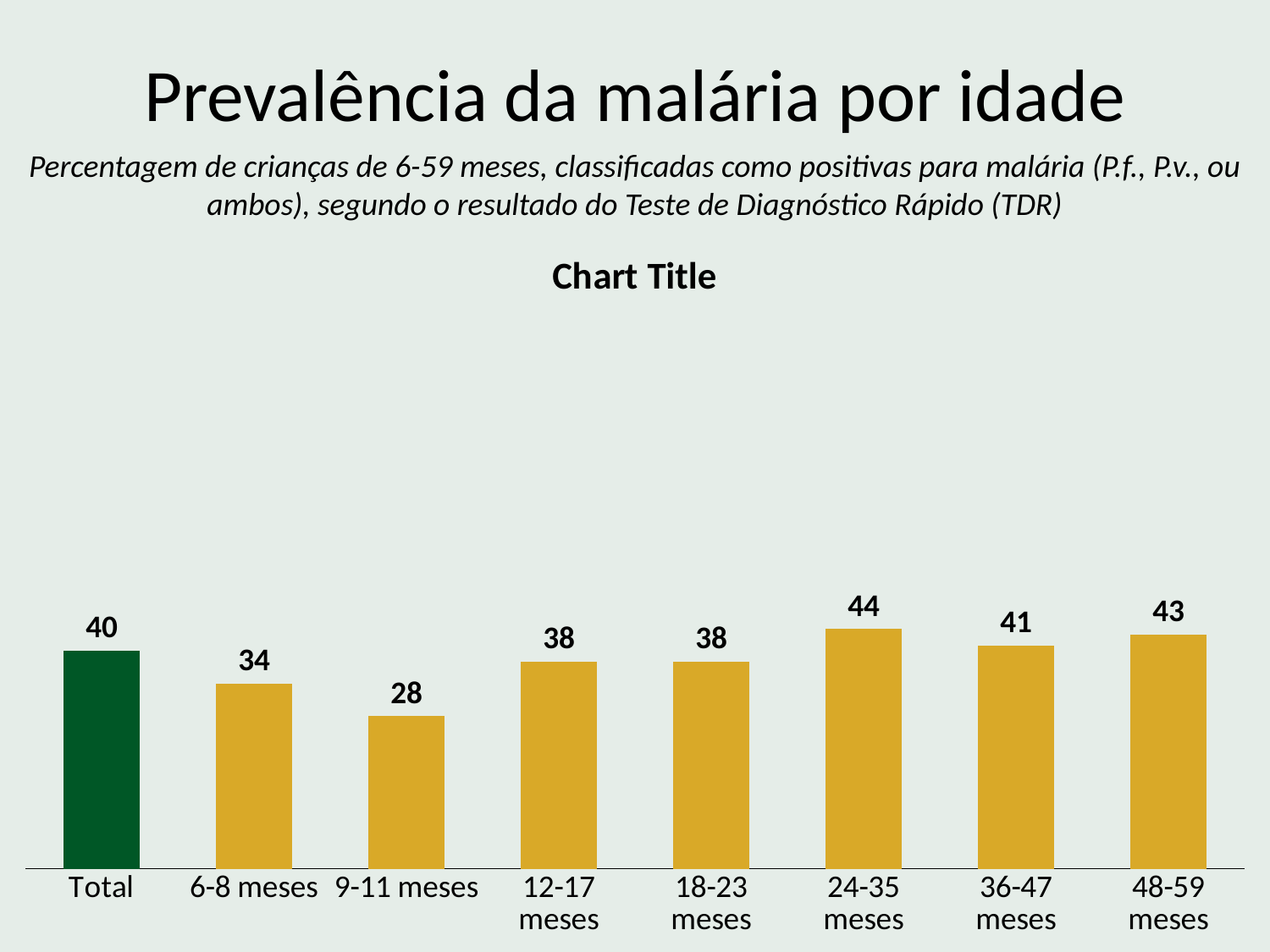

Prevalência da malária por idade
Percentagem de crianças de 6-59 meses, classificadas como positivas para malária (P.f., P.v., ou ambos), segundo o resultado do Teste de Diagnóstico Rápido (TDR)

### Chart:

| Category |  |
|---|---|
| Total | 40.0 |
| 6-8 meses | 34.0 |
| 9-11 meses | 28.0 |
| 12-17 meses | 38.0 |
| 18-23 meses | 38.0 |
| 24-35 meses | 44.0 |
| 36-47 meses | 41.0 |
| 48-59 meses | 43.0 |